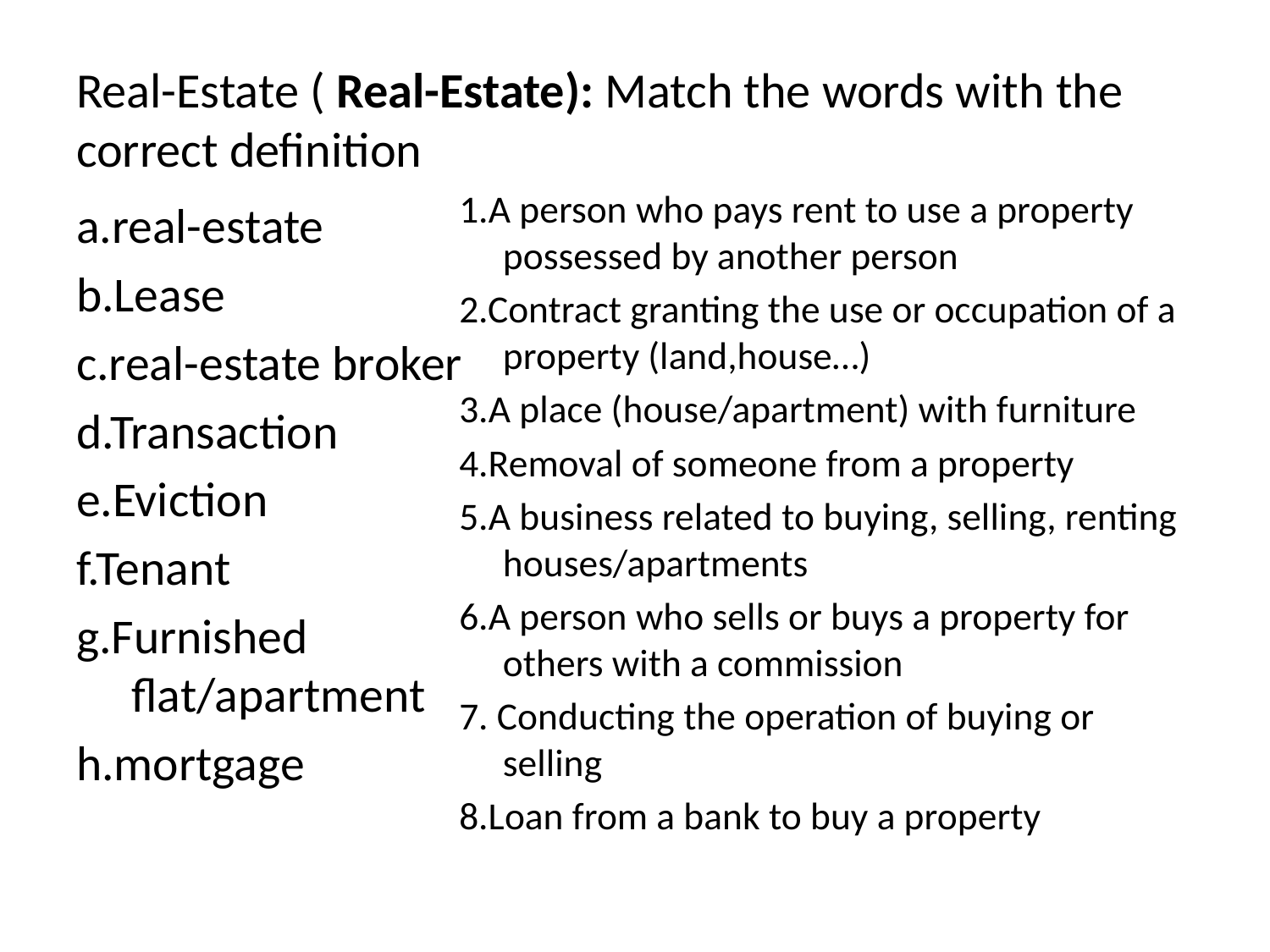

# Real-Estate ( Real-Estate): Match the words with the correct definition
1.A person who pays rent to use a property possessed by another person
2.Contract granting the use or occupation of a property (land,house…)
3.A place (house/apartment) with furniture
4.Removal of someone from a property
5.A business related to buying, selling, renting houses/apartments
6.A person who sells or buys a property for others with a commission
7. Conducting the operation of buying or selling
8.Loan from a bank to buy a property
a.real-estate
b.Lease
c.real-estate broker
d.Transaction
e.Eviction
f.Tenant
g.Furnished flat/apartment
h.mortgage